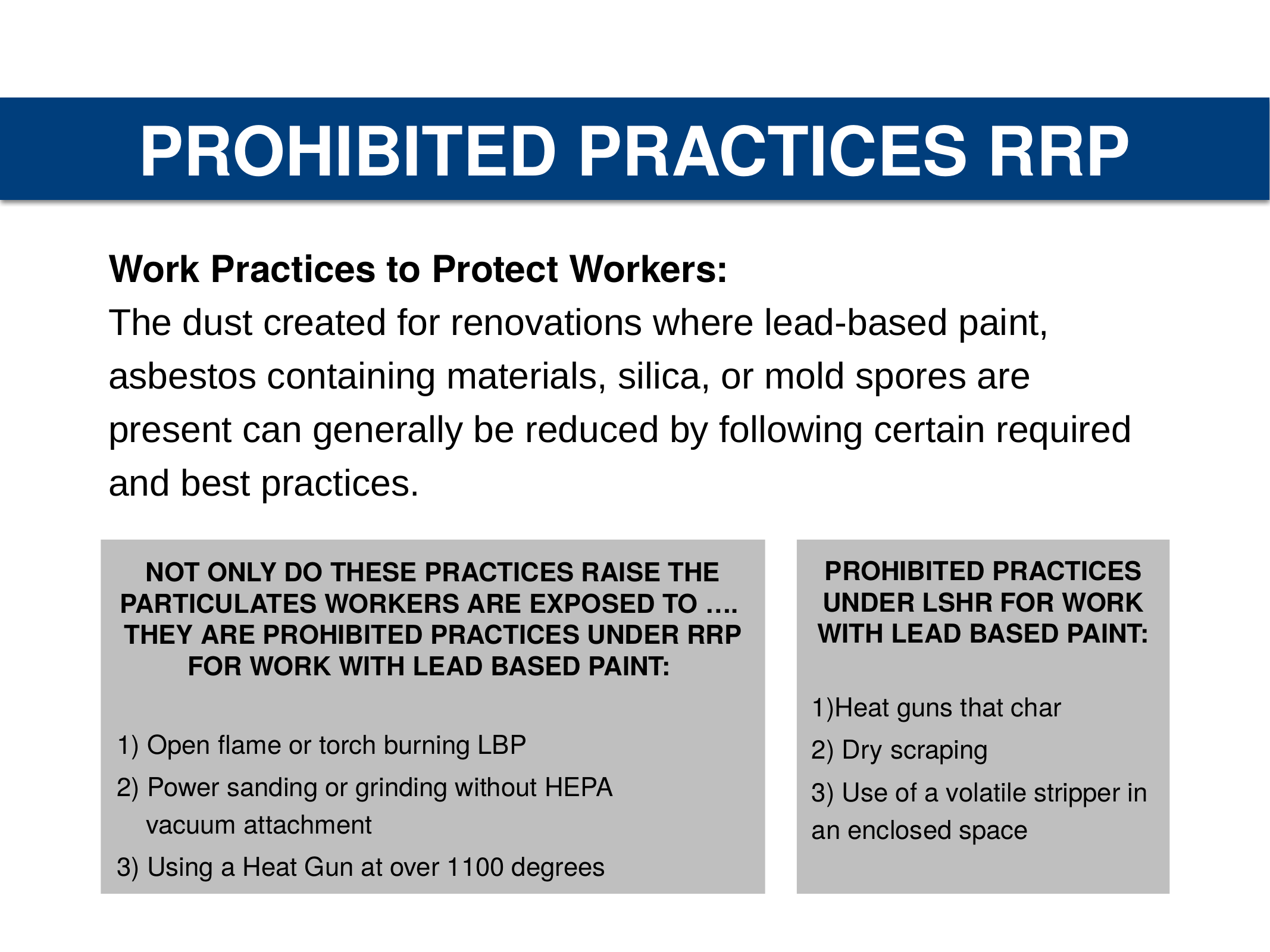

PROHIBITED PRACTICES RRP
Work Practices to Protect Workers:
The dust created for renovations where lead-based paint, asbestos containing materials, silica, or mold spores are present can generally be reduced by following certain required and best practices.
NOT ONLY DO THESE PRACTICES RAISE THE PARTICULATES WORKERS ARE EXPOSED TO ….
THEY ARE PROHIBITED PRACTICES UNDER RRP FOR WORK WITH LEAD BASED PAINT:

 Open flame or torch burning LBP
2) Power sanding or grinding without HEPA
    vacuum attachment
3) Using a Heat Gun at over 1100 degrees
PROHIBITED PRACTICES UNDER LSHR FOR WORK WITH LEAD BASED PAINT:

Heat guns that char
2) Dry scraping
3) Use of a volatile stripper in an enclosed space